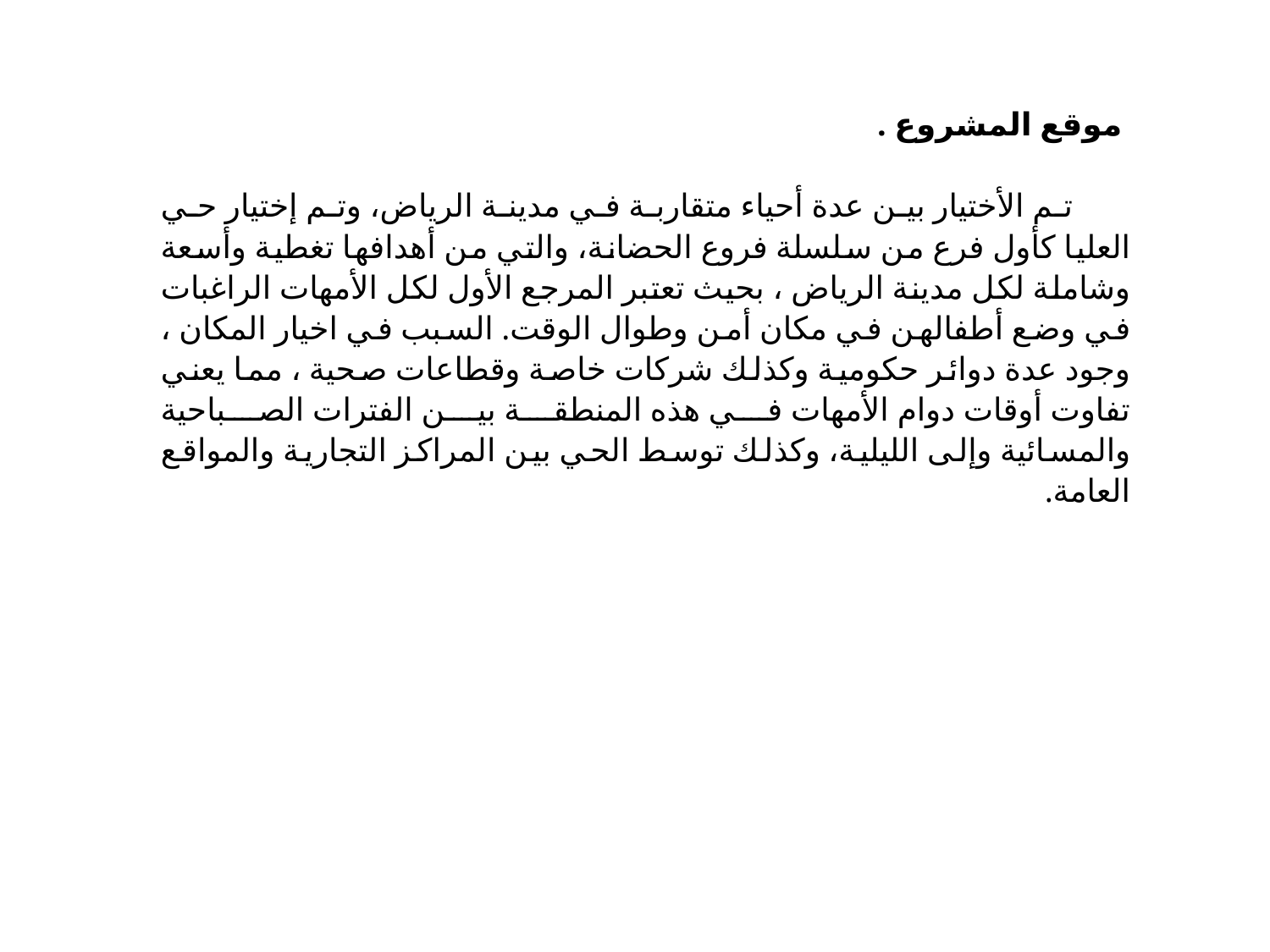

موقع المشروع .

       تم الأختيار بين عدة أحياء متقاربة في مدينة الرياض، وتم إختيار حي العليا كأول فرع من سلسلة فروع الحضانة، والتي من أهدافها تغطية وأسعة وشاملة لكل مدينة الرياض ، بحيث تعتبر المرجع الأول لكل الأمهات الراغبات في وضع أطفالهن في مكان أمن وطوال الوقت. السبب في اخيار المكان ، وجود عدة دوائر حكومية وكذلك شركات خاصة وقطاعات صحية ، مما يعني تفاوت أوقات دوام الأمهات في هذه المنطقة بين الفترات الصباحية والمسائية وإلى الليلية، وكذلك توسط الحي بين المراكز التجارية والمواقع العامة.